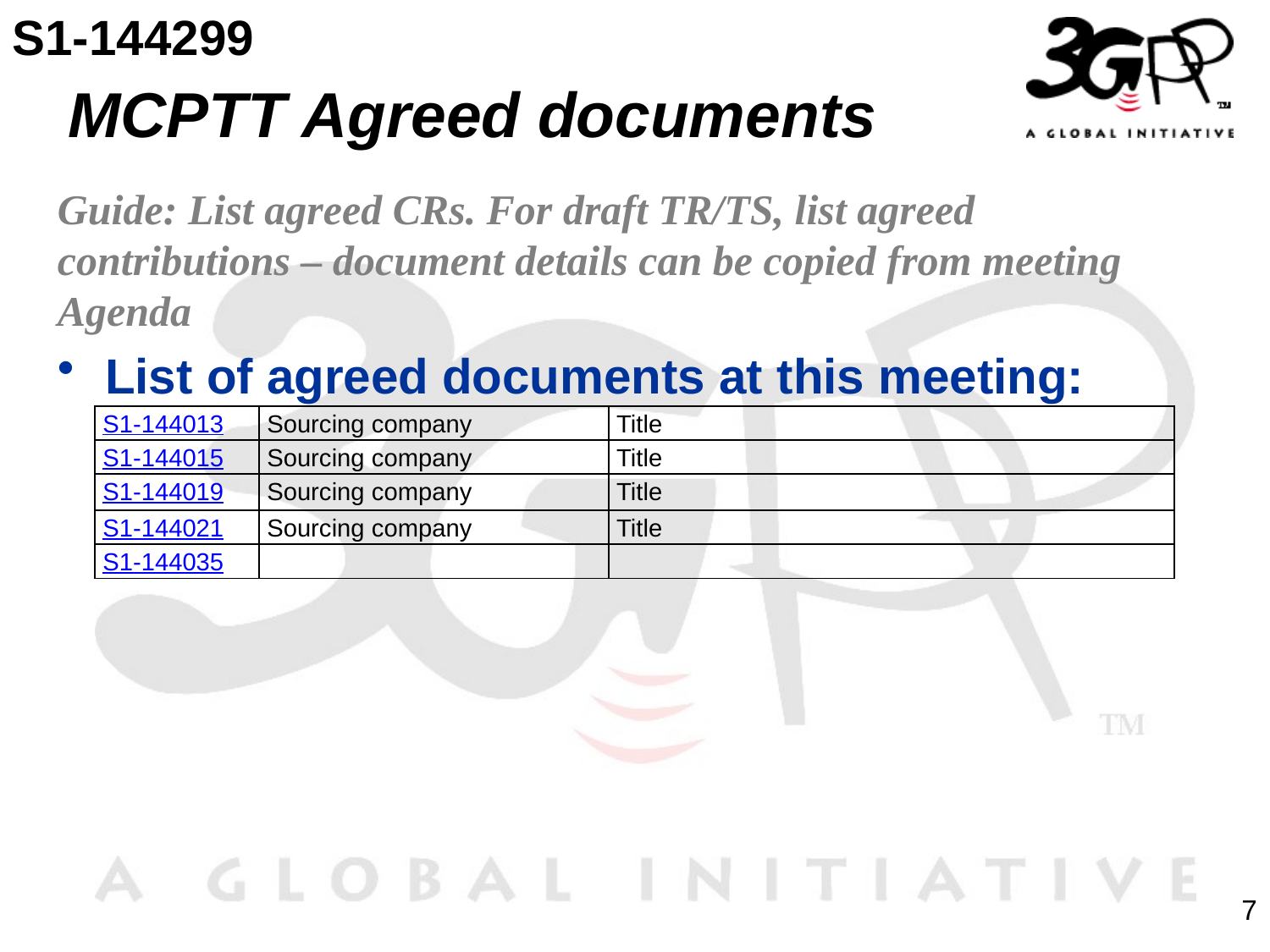

S1-144299
# MCPTT Agreed documents
Guide: List agreed CRs. For draft TR/TS, list agreed contributions – document details can be copied from meeting Agenda
List of agreed documents at this meeting:

| S1-144013 | Sourcing company | Title |
| --- | --- | --- |
| S1-144015 | Sourcing company | Title |
| S1-144019 | Sourcing company | Title |
| S1-144021 | Sourcing company | Title |
| S1-144035 |  |  |
7